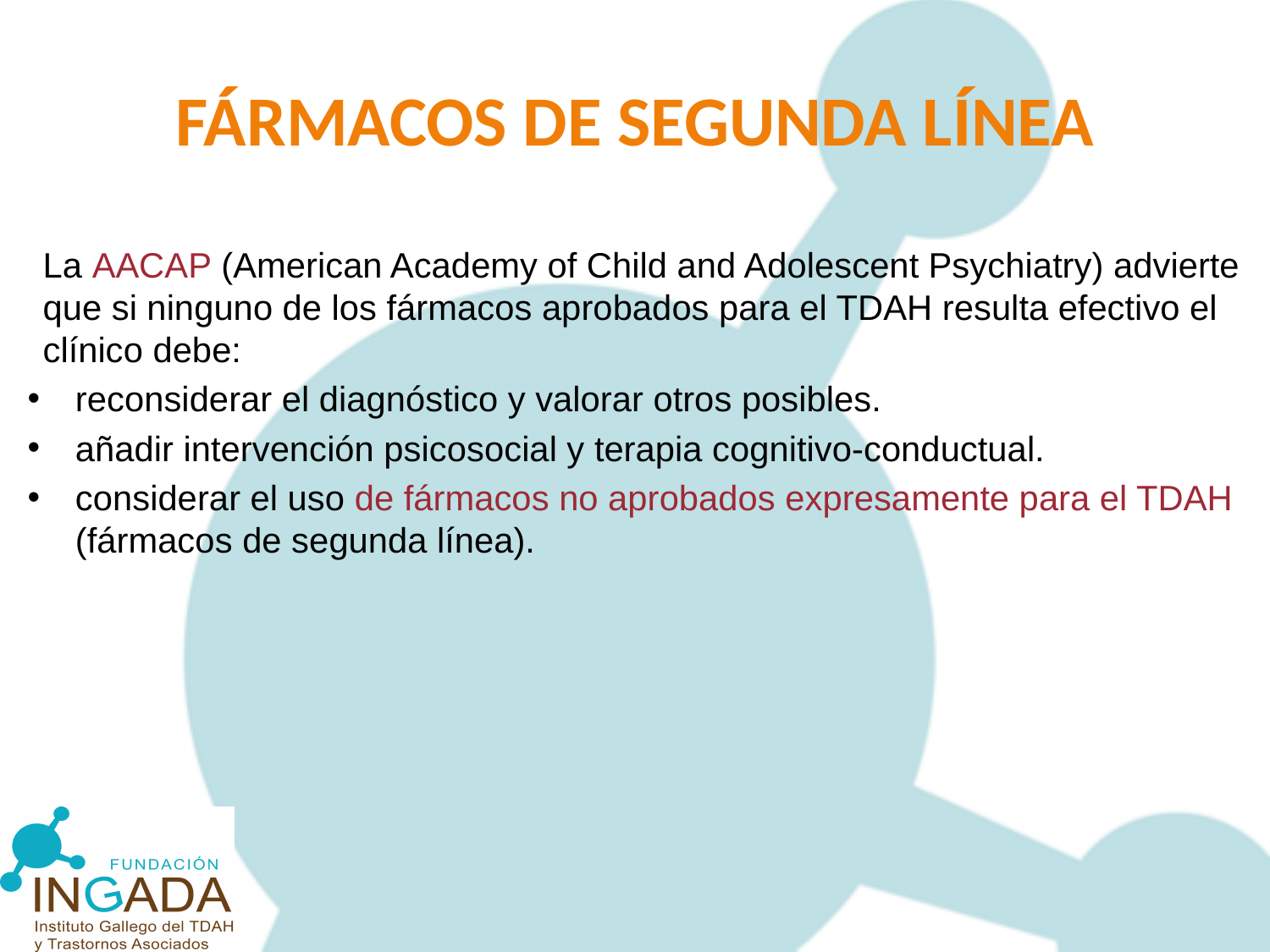

# FÁRMACOS DE SEGUNDA LÍNEA
La AACAP (American Academy of Child and Adolescent Psychiatry) advierte que si ninguno de los fármacos aprobados para el TDAH resulta efectivo el clínico debe:
reconsiderar el diagnóstico y valorar otros posibles.
añadir intervención psicosocial y terapia cognitivo-conductual.
considerar el uso de fármacos no aprobados expresamente para el TDAH (fármacos de segunda línea).